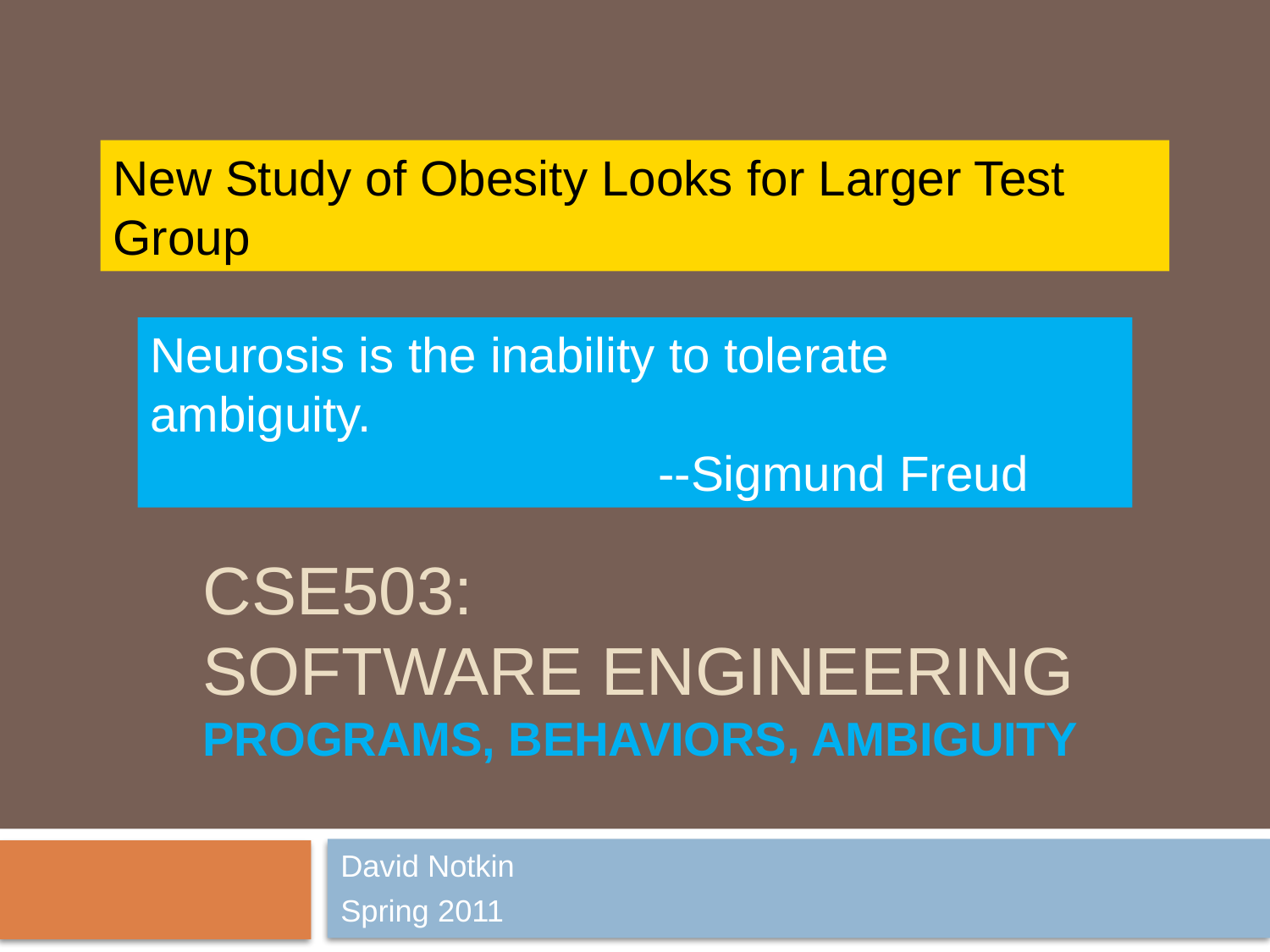

New Study of Obesity Looks for Larger Test Group
Neurosis is the inability to tolerate ambiguity. 
				--Sigmund Freud
# CSE503: Software Engineering programs, behaviors, ambiguity
David Notkin
Spring 2011